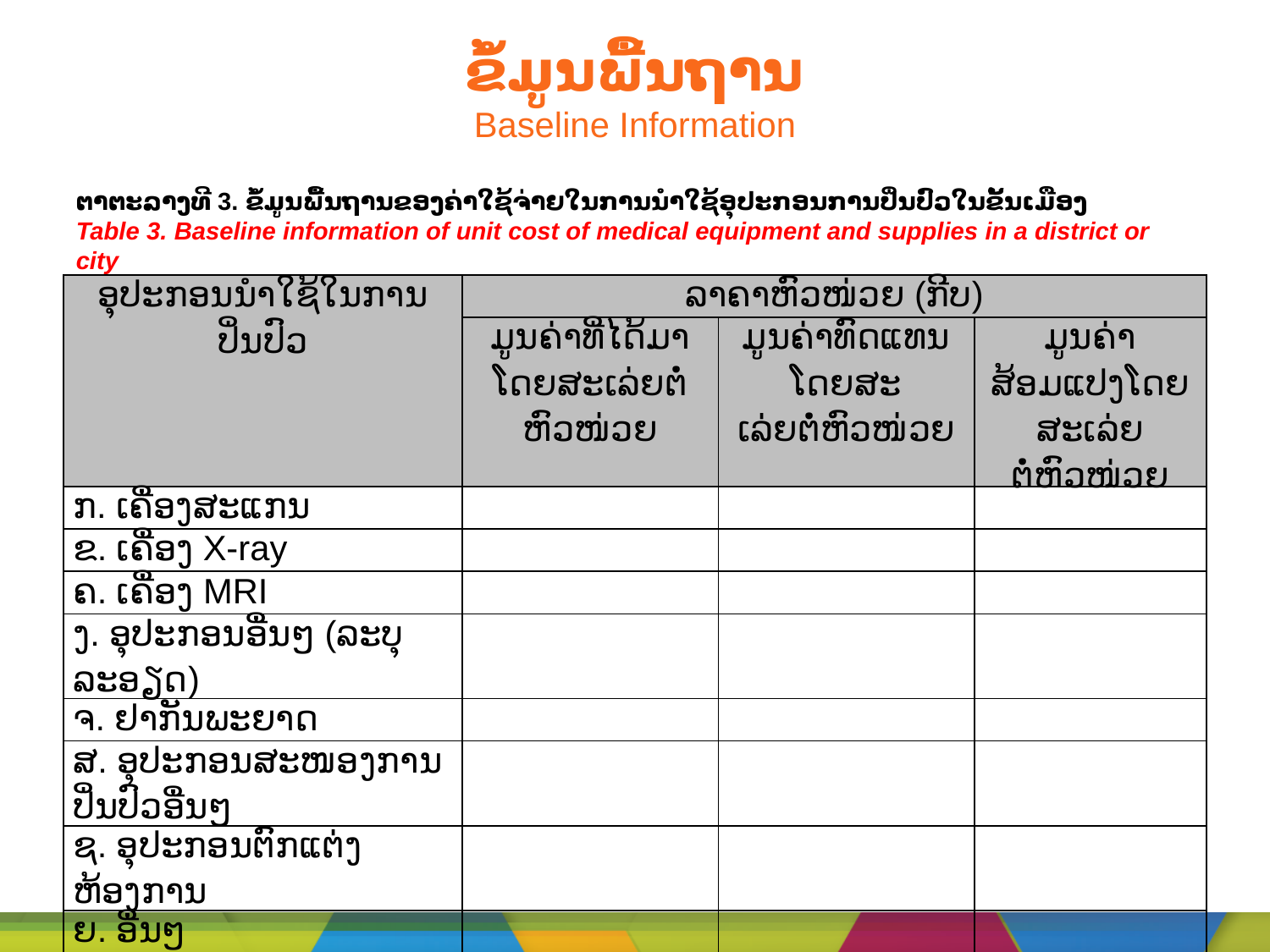

# ຂໍ້ມູນພື້ນຖານ Baseline Information
ຕາຕະລາງທີ 3. ຂໍ້ມູນພື້ນຖານຂອງຄ່າໃຊ້ຈ່າຍໃນການນຳໃຊ້ອຸປະກອນການປິ່ນປົວໃນຂັ້ນເມືອງ
Table 3. Baseline information of unit cost of medical equipment and supplies in a district or city
| ອຸປະກອນນຳໃຊ້ໃນການປິ່ນປົວ | ລາຄາຫົວໜ່ວຍ (ກີບ) |  |  |
| --- | --- | --- | --- |
|  | ມູນຄ່າທີ່ໄດ້ມາໂດຍສະເລ່ຍຕໍ່ ຫົວໜ່ວຍ | ມູນຄ່າທົດແທນໂດຍສະ ເລ່ຍຕໍ່ຫົວໜ່ວຍ | ມູນຄ່າສ້ອມແປງໂດຍສະເລ່ຍ ຕໍ່ຫົວໜ່ວຍ |
| ກ. ເຄື່ອງສະແກນ |  |  |  |
| ຂ. ເຄື່ອງ X-ray |  |  |  |
| ຄ. ເຄື່ອງ MRI |  |  |  |
| ງ. ອຸປະກອນອື່ນໆ (ລະບຸລະອຽດ) |  |  |  |
| ຈ. ຢາກັນພະຍາດ |  |  |  |
| ສ. ອຸປະກອນສະໜອງການປິ່ນປົວອື່ນໆ |  |  |  |
| ຊ. ອຸປະກອນຕົກແຕ່ງຫ້ອງການ |  |  |  |
| ຍ. ອື່ນໆ |  |  |  |